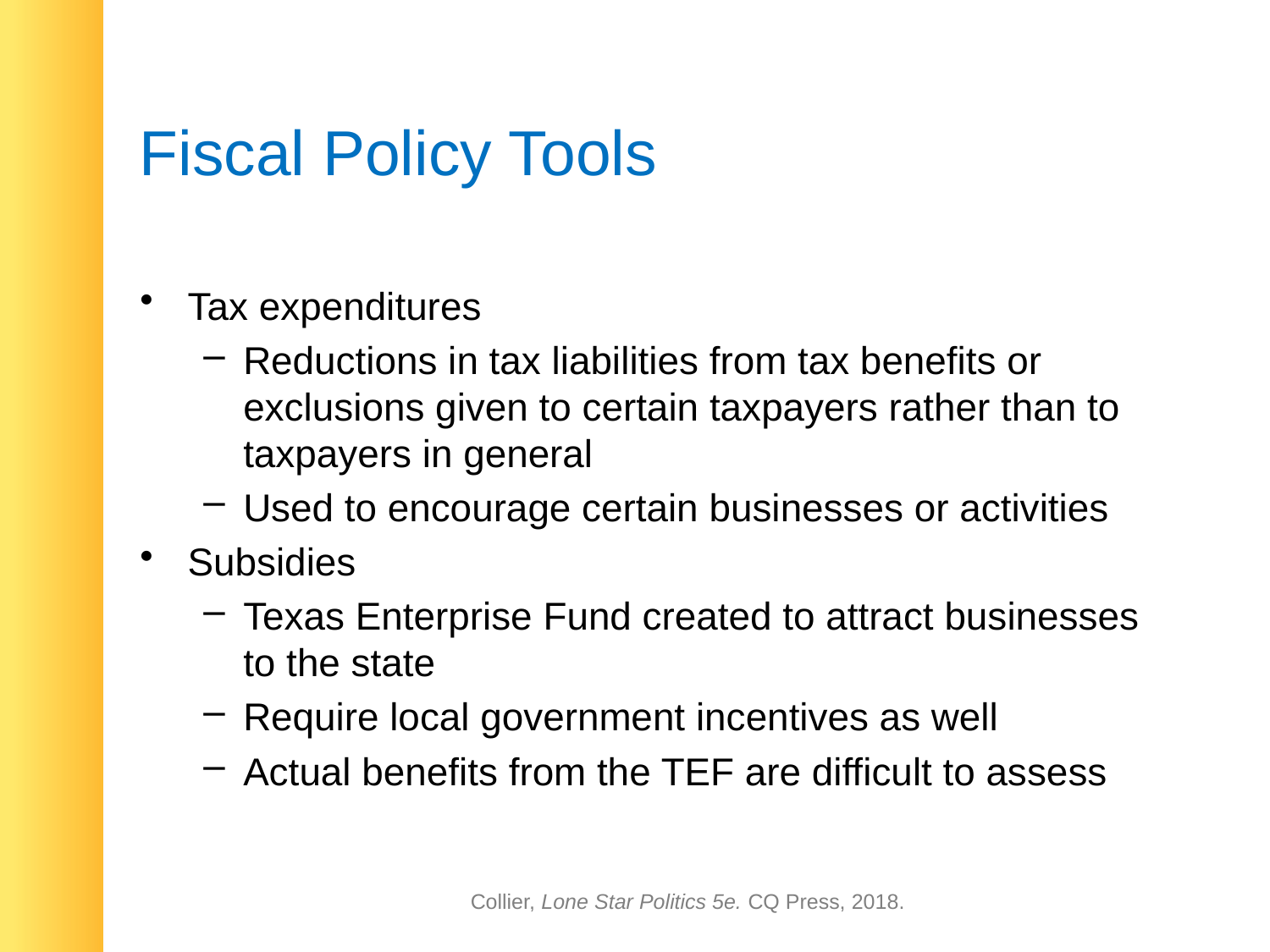

# Fiscal Policy Tools
Tax expenditures
Reductions in tax liabilities from tax benefits or exclusions given to certain taxpayers rather than to taxpayers in general
Used to encourage certain businesses or activities
Subsidies
Texas Enterprise Fund created to attract businesses to the state
Require local government incentives as well
Actual benefits from the TEF are difficult to assess
Collier, Lone Star Politics 5e. CQ Press, 2018.